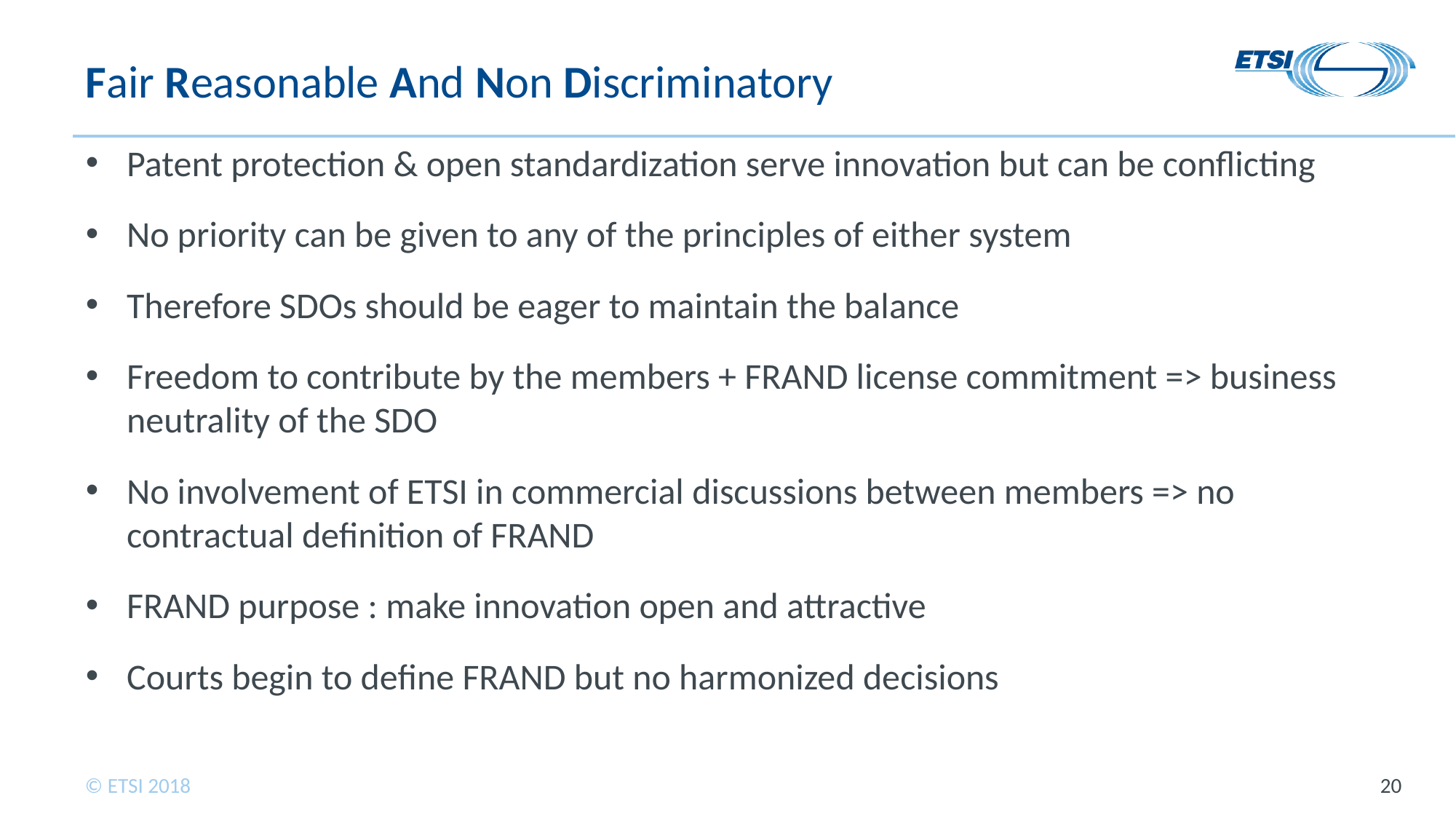

# Fair Reasonable And Non Discriminatory

Patent protection & open standardization serve innovation but can be conflicting
No priority can be given to any of the principles of either system
Therefore SDOs should be eager to maintain the balance
Freedom to contribute by the members + FRAND license commitment => business neutrality of the SDO
No involvement of ETSI in commercial discussions between members => no contractual definition of FRAND
FRAND purpose : make innovation open and attractive
Courts begin to define FRAND but no harmonized decisions